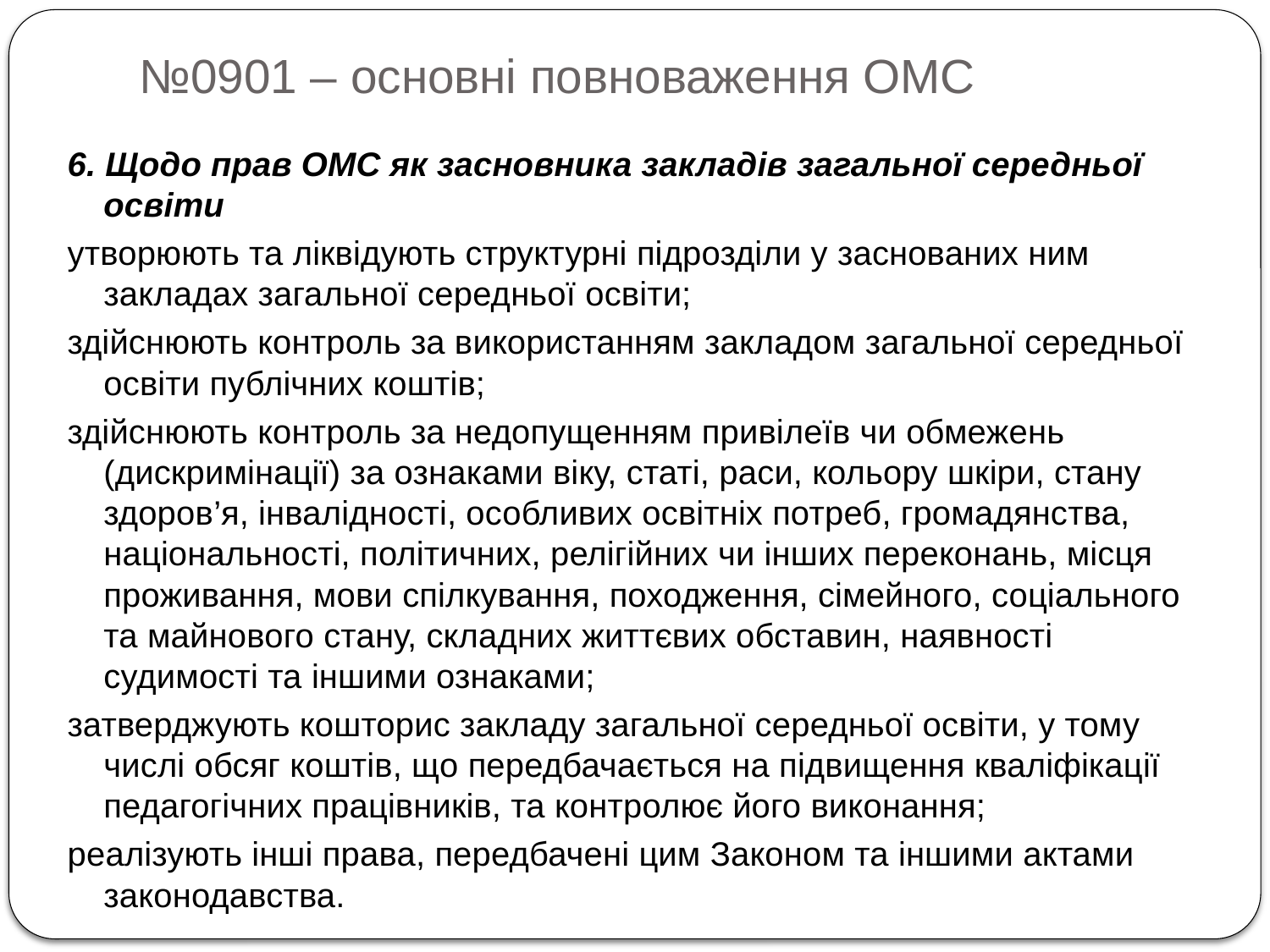

# №0901 – основні повноваження ОМС
6. Щодо прав ОМС як засновника закладів загальної середньої освіти
утворюють та ліквідують структурні підрозділи у заснованих ним закладах загальної середньої освіти;
здійснюють контроль за використанням закладом загальної середньої освіти публічних коштів;
здійснюють контроль за недопущенням привілеїв чи обмежень (дискримінації) за ознаками віку, статі, раси, кольору шкіри, стану здоров’я, інвалідності, особливих освітніх потреб, громадянства, національності, політичних, релігійних чи інших переконань, місця проживання, мови спілкування, походження, сімейного, соціального та майнового стану, складних життєвих обставин, наявності судимості та іншими ознаками;
затверджують кошторис закладу загальної середньої освіти, у тому числі обсяг коштів, що передбачається на підвищення кваліфікації педагогічних працівників, та контролює його виконання;
реалізують інші права, передбачені цим Законом та іншими актами законодавства.